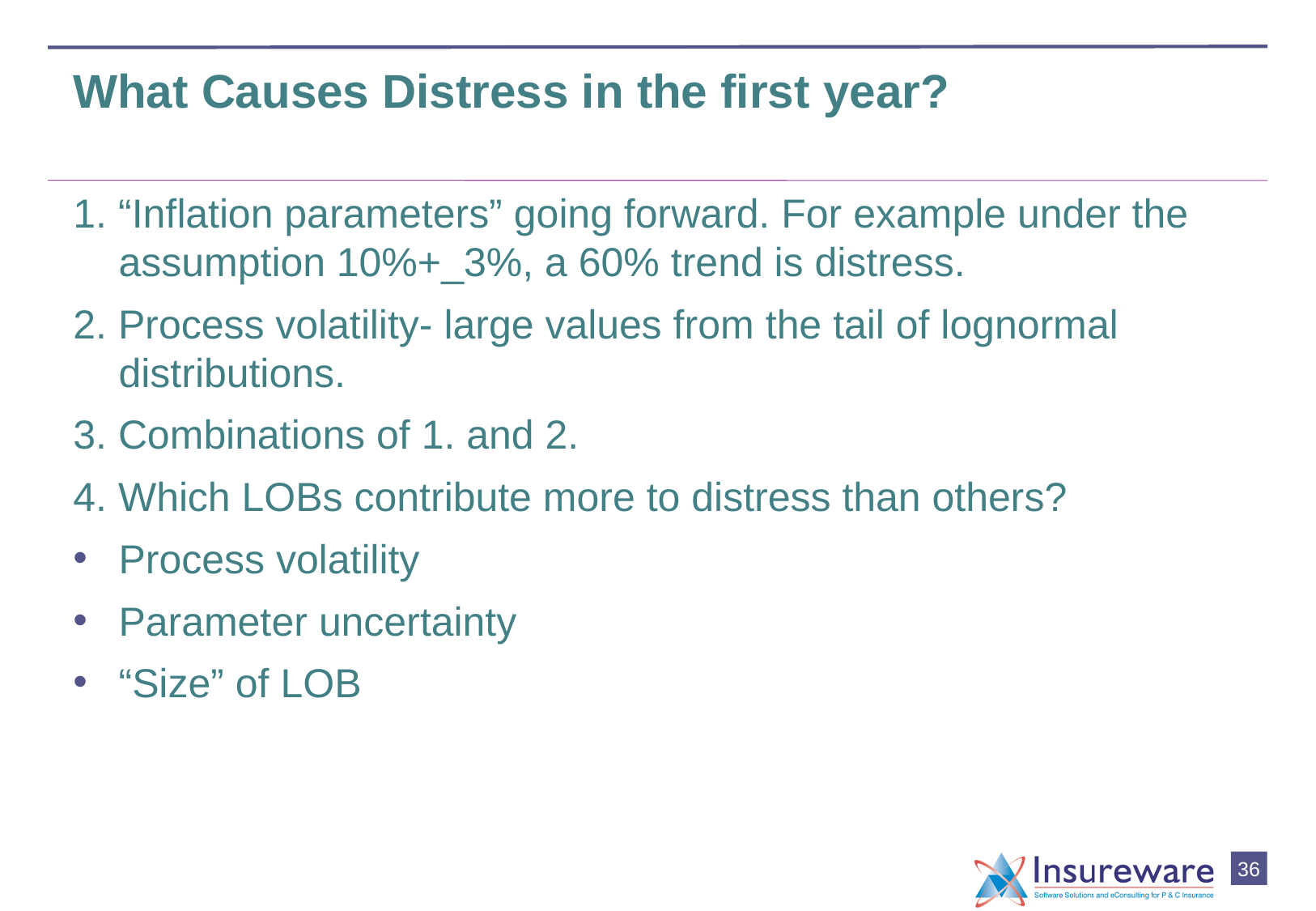

# What Causes Distress in the first year?
1. “Inflation parameters” going forward. For example under the assumption 10%+_3%, a 60% trend is distress.
2. Process volatility- large values from the tail of lognormal distributions.
3. Combinations of 1. and 2.
4. Which LOBs contribute more to distress than others?
Process volatility
Parameter uncertainty
“Size” of LOB

36